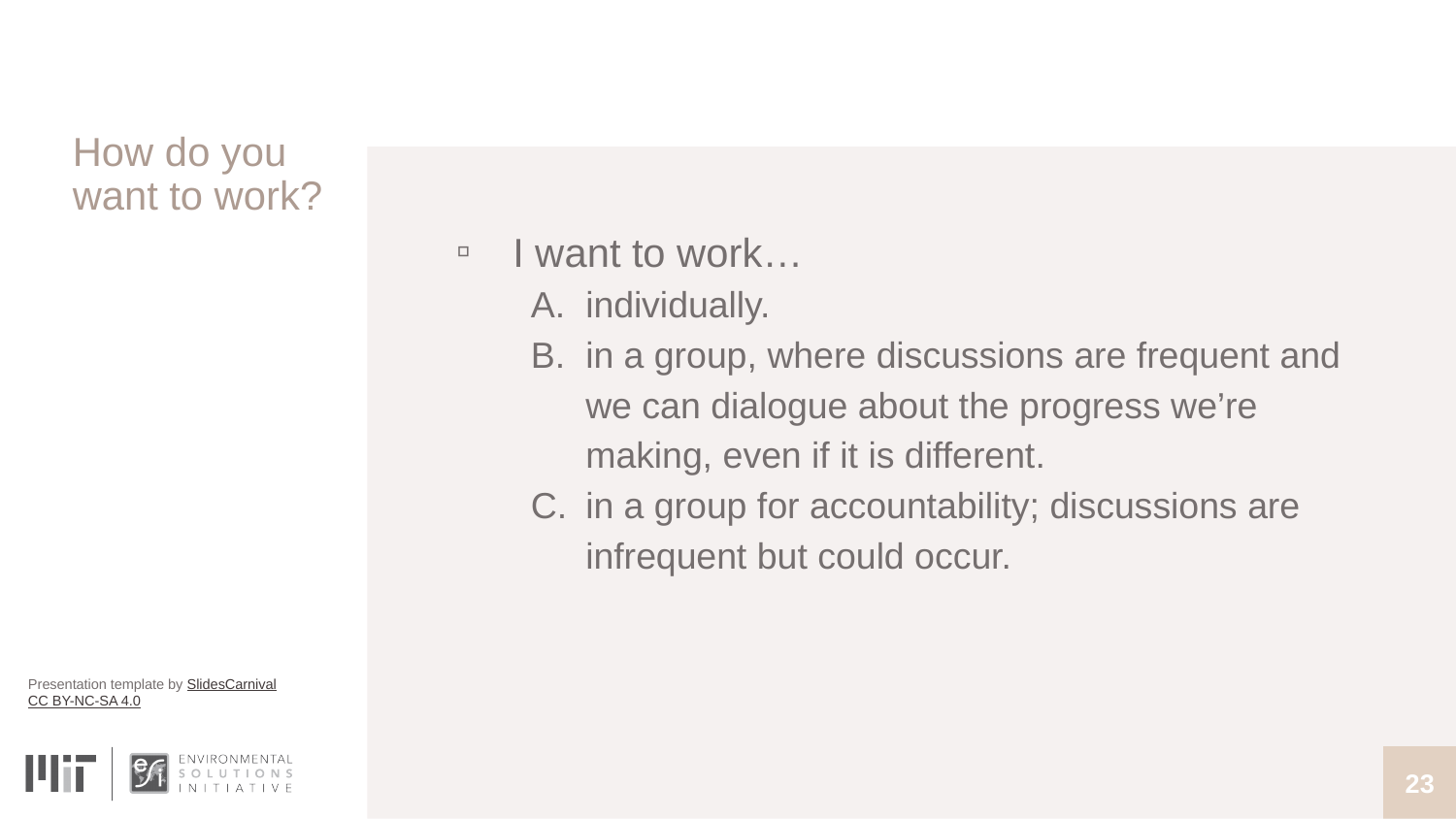

# How do you want to work?
I want to work…
individually.
in a group, where discussions are frequent and we can dialogue about the progress we’re making, even if it is different.
in a group for accountability; discussions are infrequent but could occur.
23